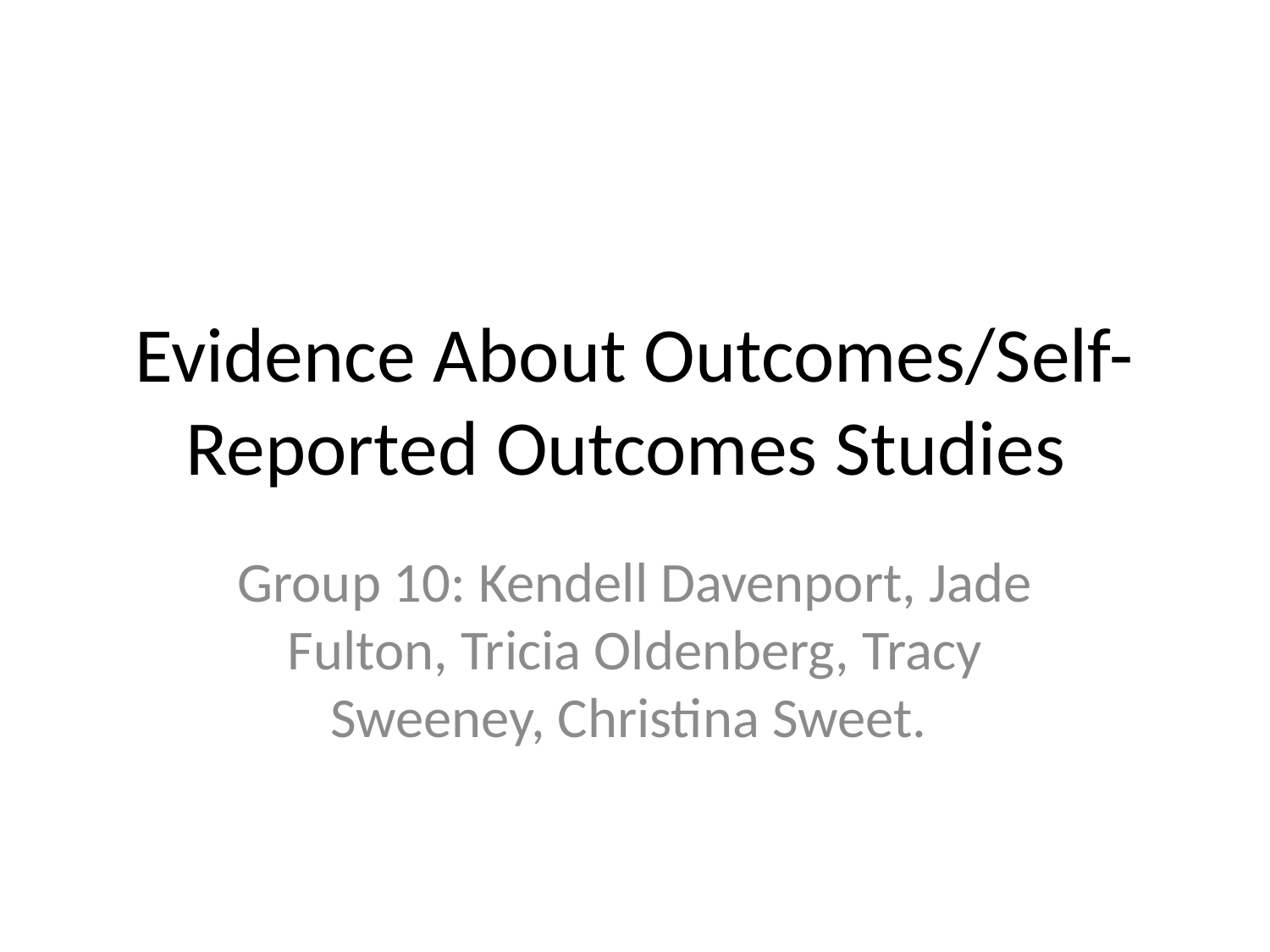

# Evidence About Outcomes/Self-Reported Outcomes Studies
Group 10: Kendell Davenport, Jade Fulton, Tricia Oldenberg, Tracy Sweeney, Christina Sweet.